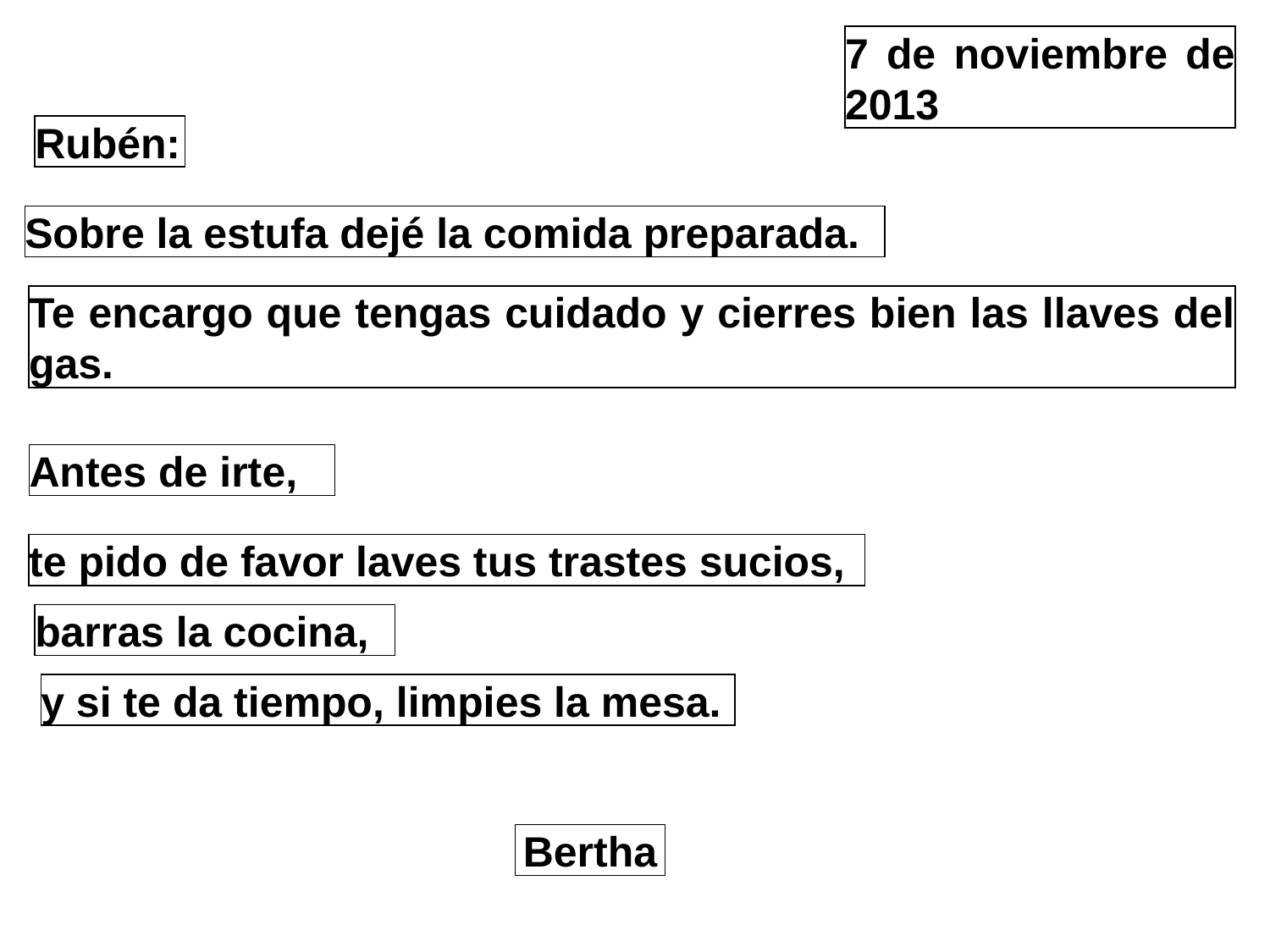

7 de noviembre de 2013
Rubén:
Sobre la estufa dejé la comida preparada.
Te encargo que tengas cuidado y cierres bien las llaves del gas.
Antes de irte,
te pido de favor laves tus trastes sucios,
barras la cocina,
y si te da tiempo, limpies la mesa.
Bertha